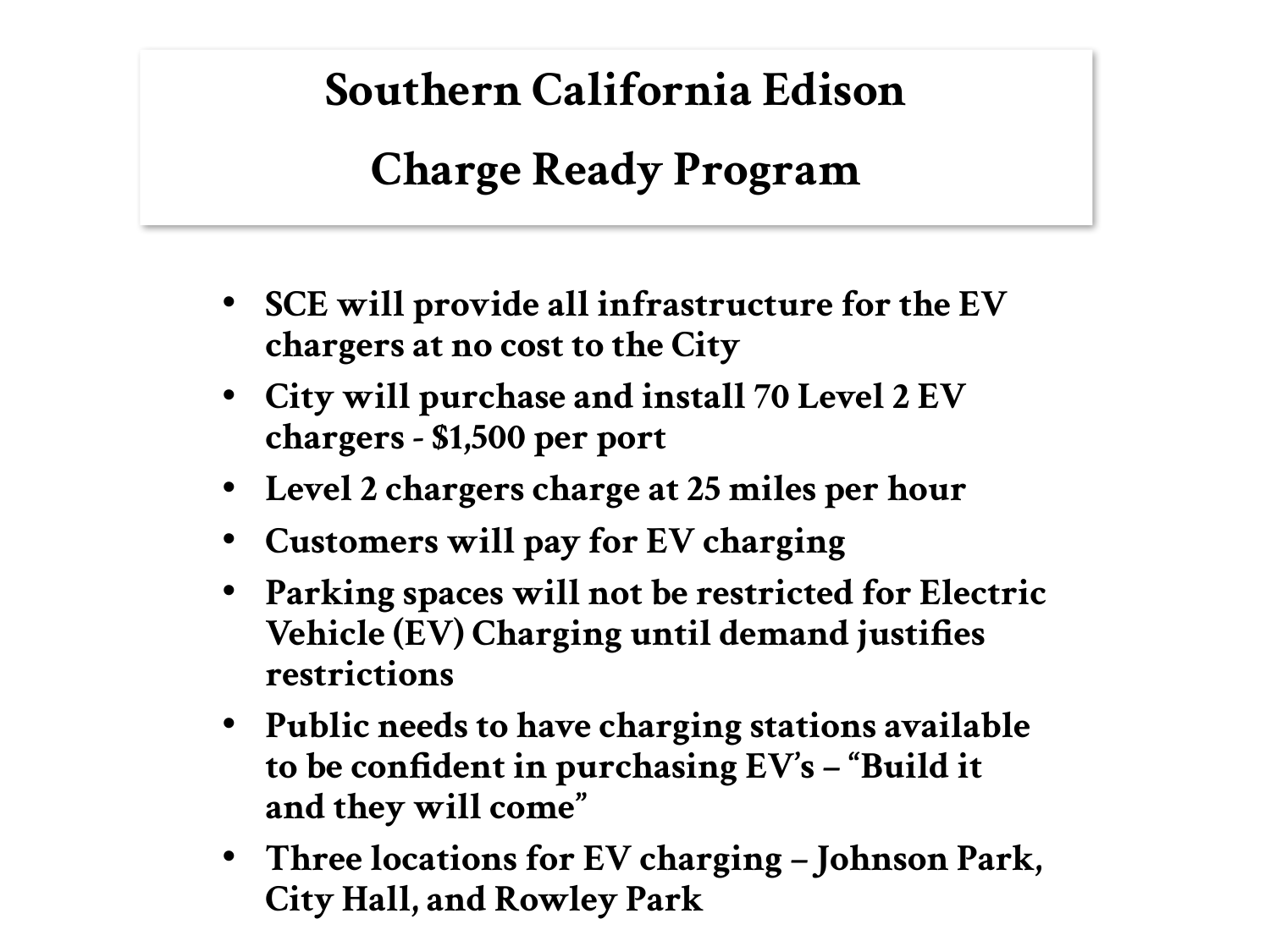

Southern California Edison
Charge Ready Program
SCE will provide all infrastructure for the EV chargers at no cost to the City
City will purchase and install 70 Level 2 EV chargers - $1,500 per port
Level 2 chargers charge at 25 miles per hour
Customers will pay for EV charging
Parking spaces will not be restricted for Electric Vehicle (EV) Charging until demand justifies restrictions
Public needs to have charging stations available to be confident in purchasing EV’s – “Build it and they will come”
Three locations for EV charging – Johnson Park, City Hall, and Rowley Park